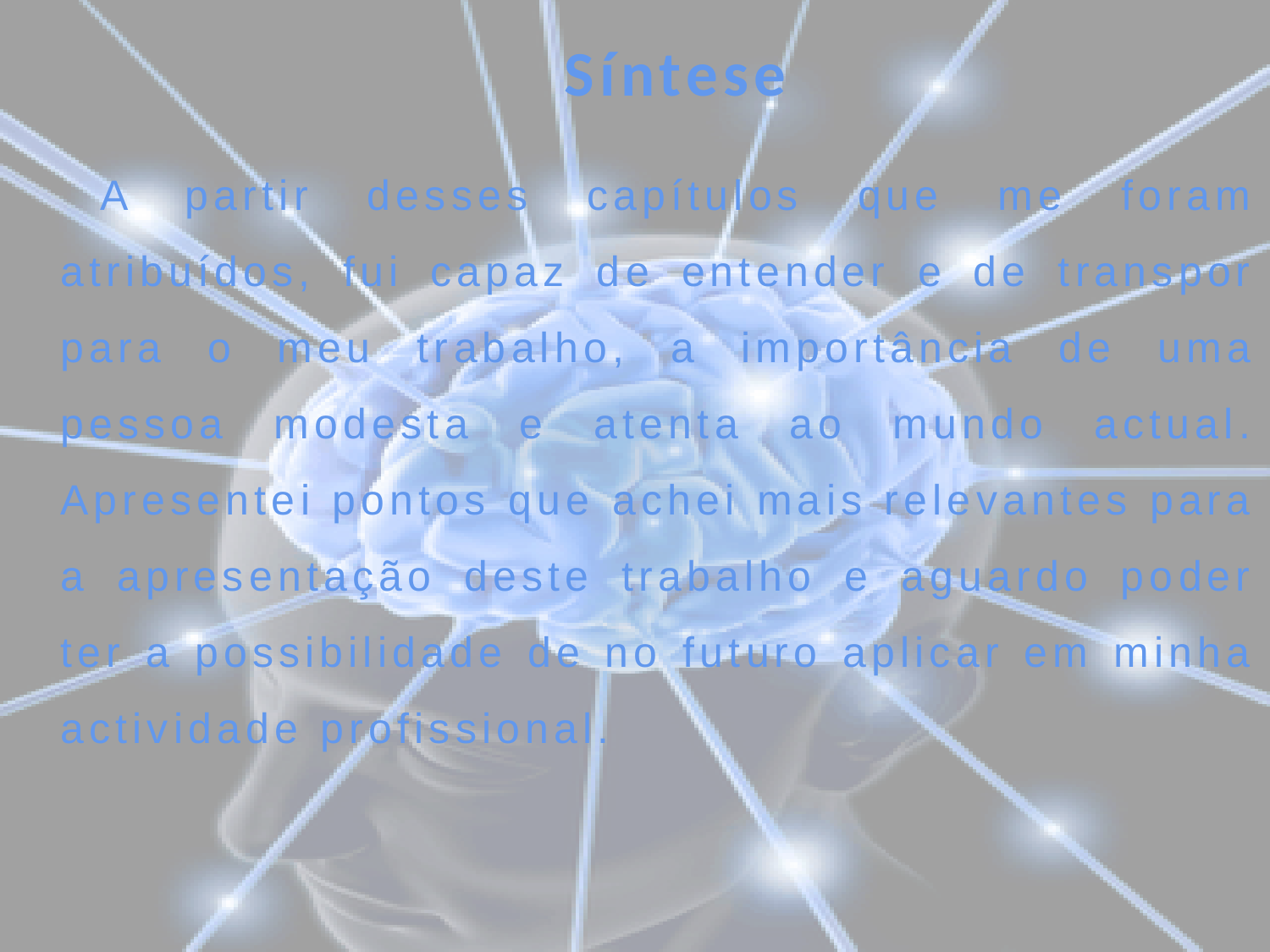

# Síntese
A partir desses capítulos que me foram atribuídos, fui capaz de entender e de transpor para o meu trabalho, a importância de uma pessoa modesta e atenta ao mundo actual. Apresentei pontos que achei mais relevantes para a apresentação deste trabalho e aguardo poder ter a possibilidade de no futuro aplicar em minha actividade profissional.